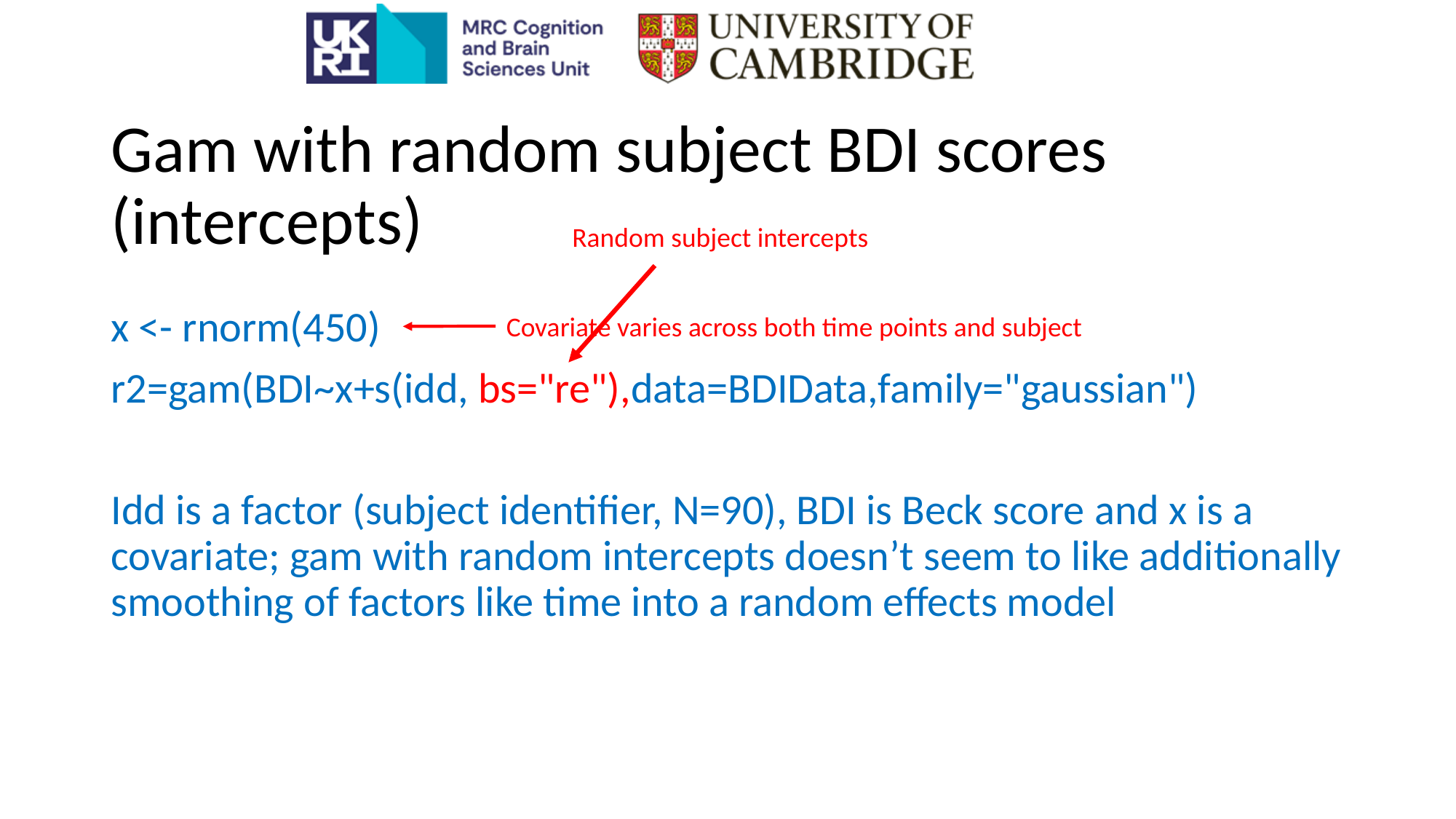

# Gam with random subject BDI scores (intercepts)
    Random subject intercepts

x <- rnorm(450)
r2=gam(BDI~x+s(idd, bs="re"),data=BDIData,family="gaussian")

Idd is a factor (subject identifier, N=90), BDI is Beck score and x is a covariate; gam with random intercepts doesn’t seem to like additionally smoothing of factors like time into a random effects model
Covariate varies across both time points and subject